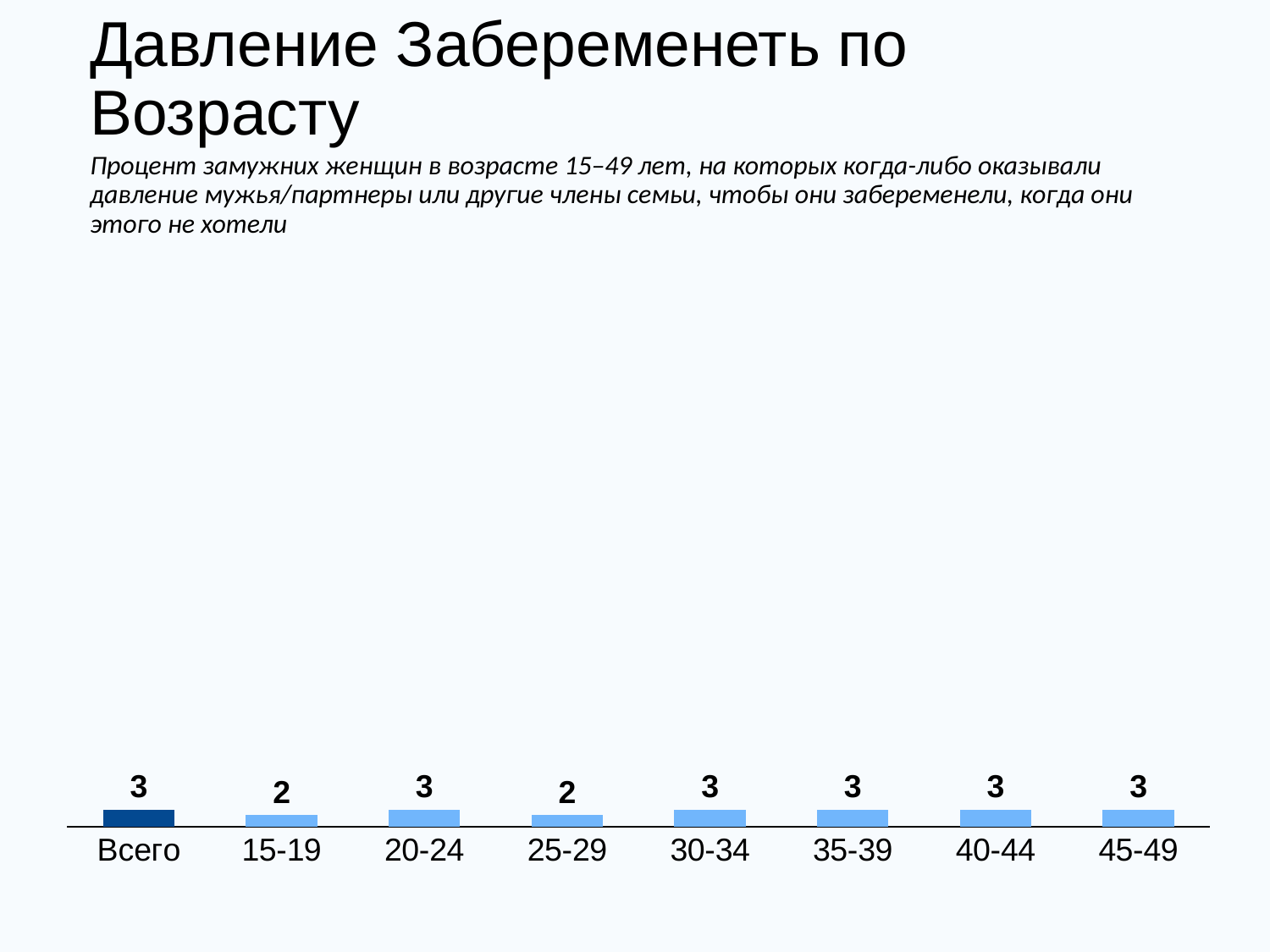

Давление Забеременеть по Возрасту
Процент замужних женщин в возрасте 15–49 лет, на которых когда-либо оказывали давление мужья/партнеры или другие члены семьи, чтобы они забеременели, когда они этого не хотели

### Chart

| Category | Women |
|---|---|
| Всего | 3.0 |
| 15-19 | 2.0 |
| 20-24 | 3.0 |
| 25-29 | 2.0 |
| 30-34 | 3.0 |
| 35-39 | 3.0 |
| 40-44 | 3.0 |
| 45-49 | 3.0 |